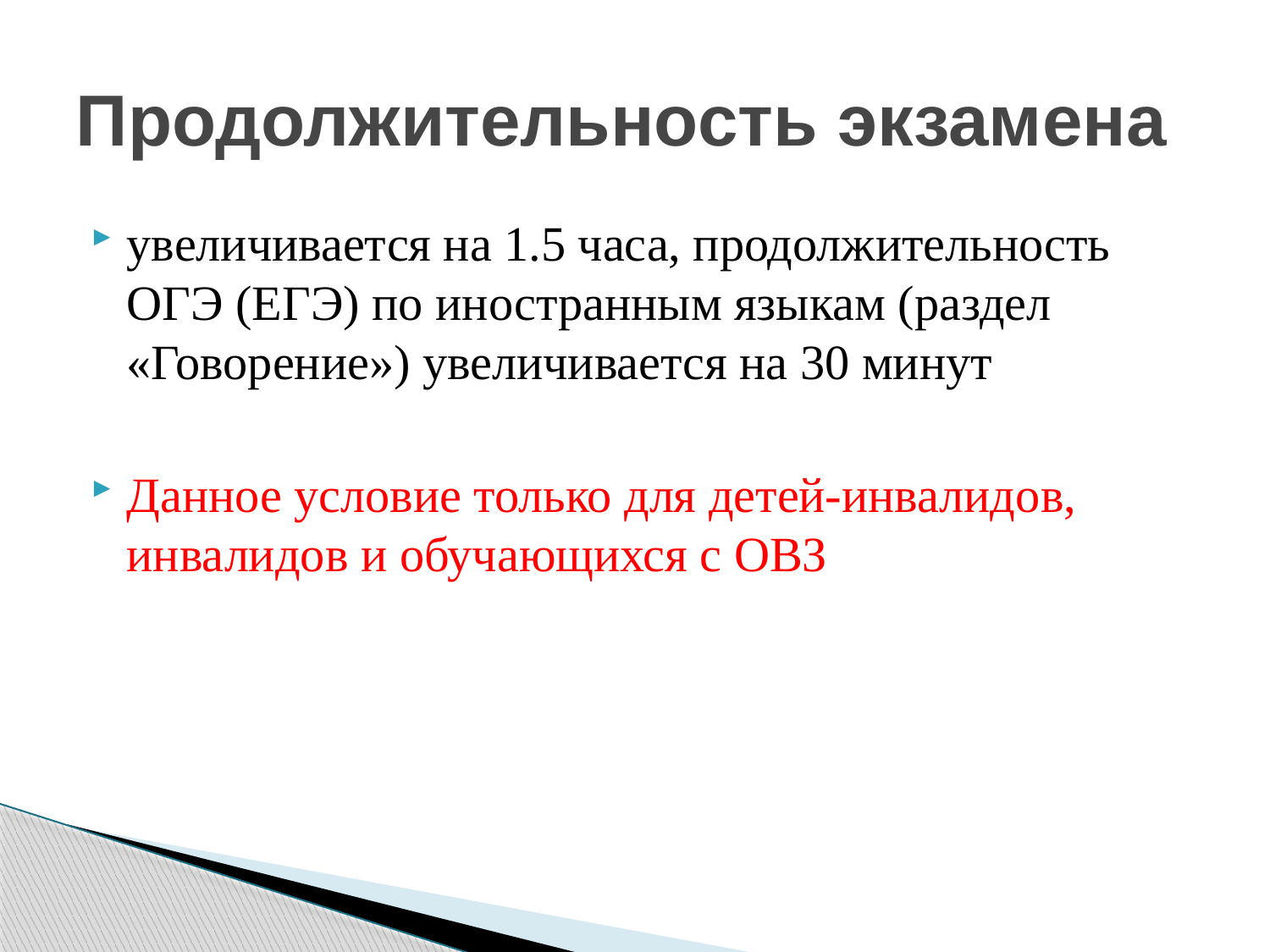

# Продолжительность экзамена
увеличивается на 1.5 часа, продолжительность ОГЭ (ЕГЭ) по иностранным языкам (раздел «Говорение») увеличивается на 30 минут

Данное условие только для детей-инвалидов, инвалидов и обучающихся с ОВЗ